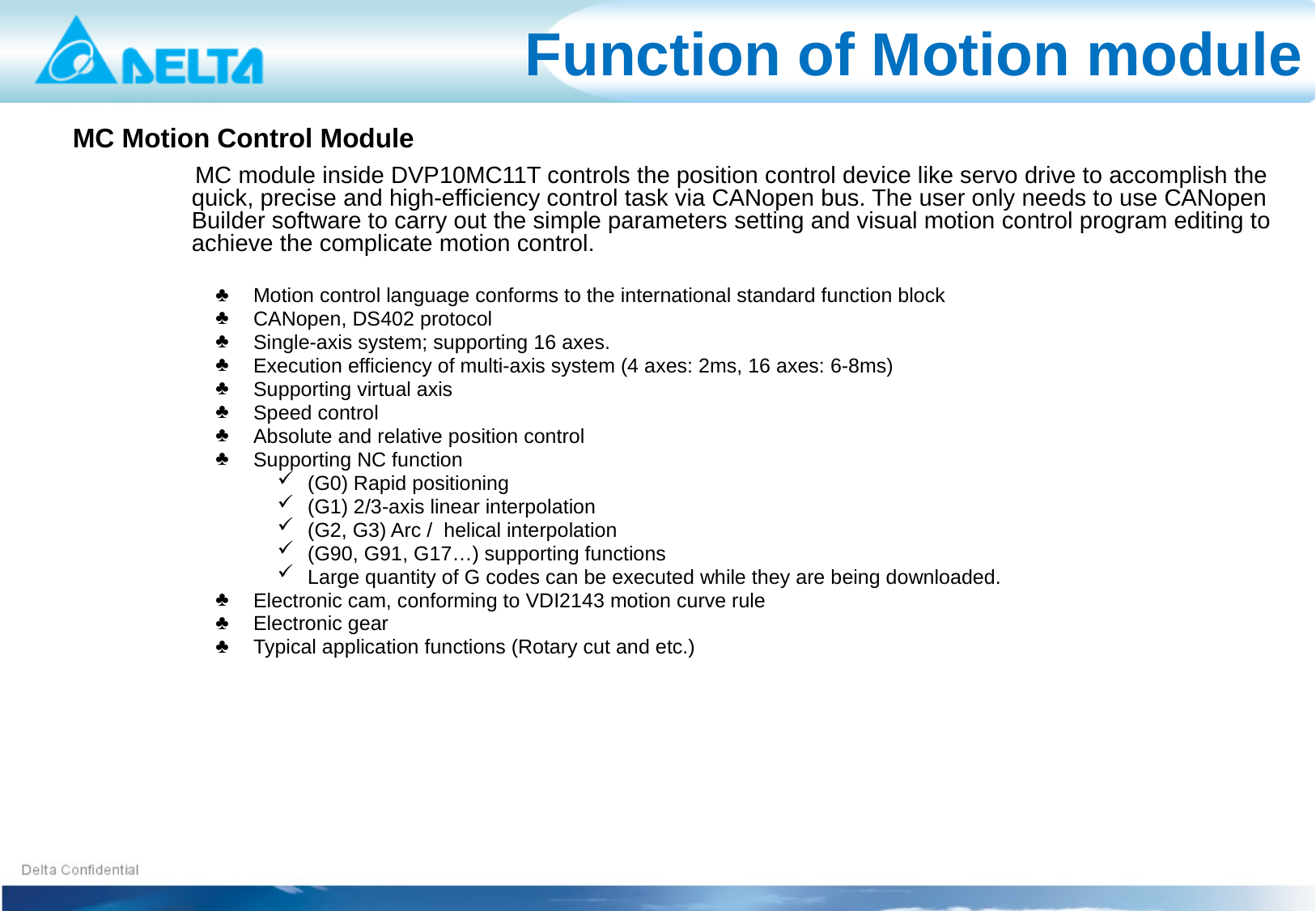

# Function of Motion module
MC Motion Control Module
      MC module inside DVP10MC11T controls the position control device like servo drive to accomplish the quick, precise and high-efficiency control task via CANopen bus. The user only needs to use CANopen Builder software to carry out the simple parameters setting and visual motion control program editing to achieve the complicate motion control.

Motion control language conforms to the international standard function block
CANopen, DS402 protocol
Single-axis system; supporting 16 axes.
Execution efficiency of multi-axis system (4 axes: 2ms, 16 axes: 6-8ms)
Supporting virtual axis
Speed control
Absolute and relative position control
Supporting NC function
(G0) Rapid positioning
(G1) 2/3-axis linear interpolation
(G2, G3) Arc /  helical interpolation
(G90, G91, G17…) supporting functions
Large quantity of G codes can be executed while they are being downloaded.
Electronic cam, conforming to VDI2143 motion curve rule
Electronic gear
Typical application functions (Rotary cut and etc.)